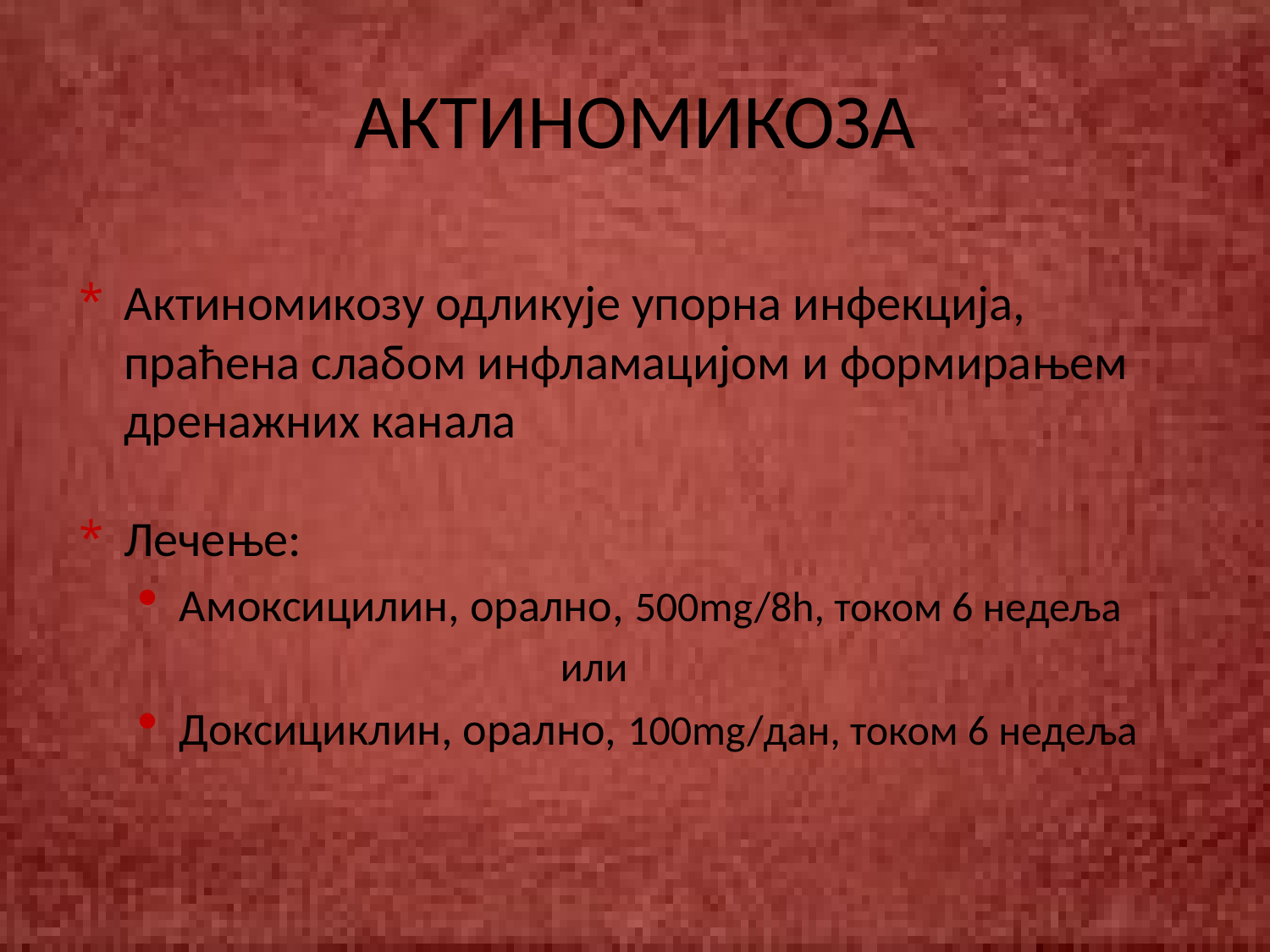

# АКТИНОМИКОЗА
Актиномикозу одликује упорна инфекција, праћена слабом инфламацијом и формирањем дренажних канала

Лечење:
Амоксицилин, орално, 500mg/8h, током 6 недеља
				или
Доксициклин, орално, 100mg/дан, током 6 недеља